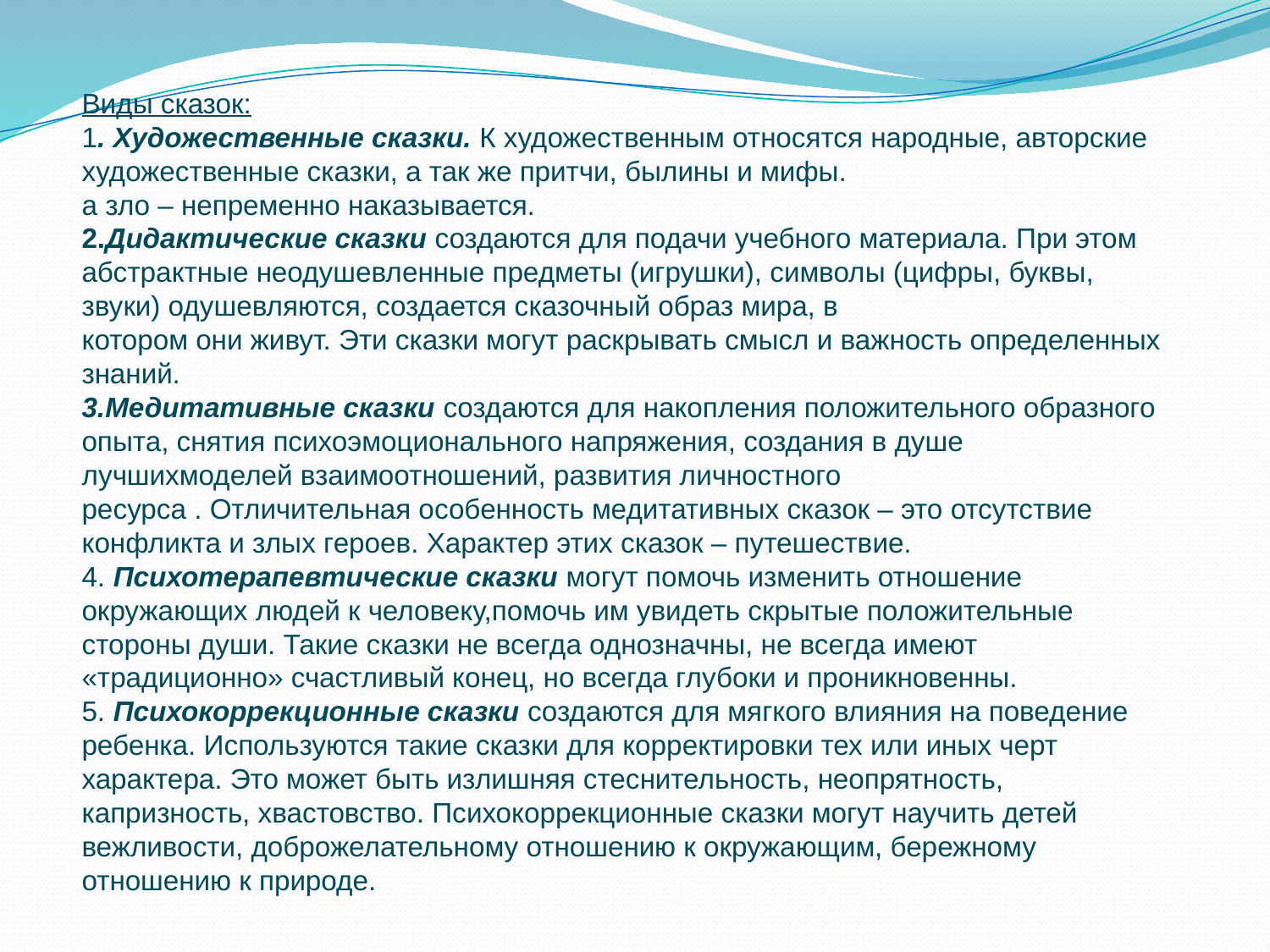

Виды сказок:
1. Художественные сказки. К художественным относятся народные, авторские художественные сказки, а так же притчи, былины и мифы.
а зло – непременно наказывается.
2.Дидактические сказки создаются для подачи учебного материала. При этом абстрактные неодушевленные предметы (игрушки), символы (цифры, буквы, звуки) одушевляются, создается сказочный образ мира, в
котором они живут. Эти сказки могут раскрывать смысл и важность определенных знаний.
3.Медитативные сказки создаются для накопления положительного образного опыта, снятия психоэмоционального напряжения, создания в душе лучшихмоделей взаимоотношений, развития личностного
ресурса . Отличительная особенность медитативных сказок – это отсутствие конфликта и злых героев. Характер этих сказок – путешествие.
4. Психотерапевтические сказки могут помочь изменить отношение окружающих людей к человеку,помочь им увидеть скрытые положительные стороны души. Такие сказки не всегда однозначны, не всегда имеют «традиционно» счастливый конец, но всегда глубоки и проникновенны.
5. Психокоррекционные сказки создаются для мягкого влияния на поведение ребенка. Используются такие сказки для корректировки тех или иных черт характера. Это может быть излишняя стеснительность, неопрятность, капризность, хвастовство. Психокоррекционные сказки могут научить детей вежливости, доброжелательному отношению к окружающим, бережному отношению к природе.